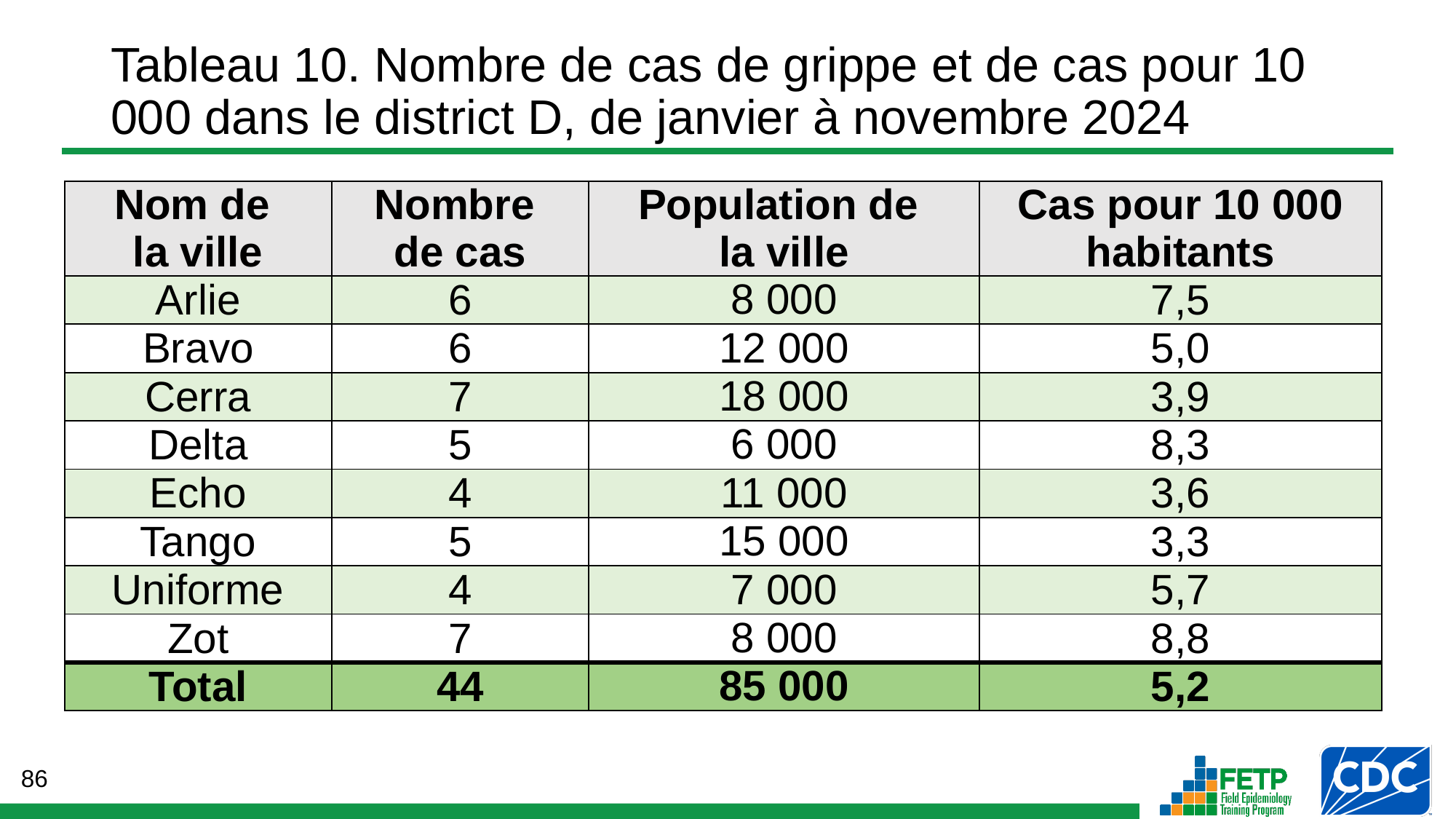

Tableau 10. Nombre de cas de grippe et de cas pour 10 000 dans le district D, de janvier à novembre 2024
| Nom de la ville | Nombre de cas | Population de la ville | Cas pour 10 000 habitants |
| --- | --- | --- | --- |
| Arlie | 6 | 8 000 | 7,5 |
| Bravo | 6 | 12 000 | 5,0 |
| Cerra | 7 | 18 000 | 3,9 |
| Delta | 5 | 6 000 | 8,3 |
| Echo | 4 | 11 000 | 3,6 |
| Tango | 5 | 15 000 | 3,3 |
| Uniforme | 4 | 7 000 | 5,7 |
| Zot | 7 | 8 000 | 8,8 |
| Total | 44 | 85 000 | 5,2 |